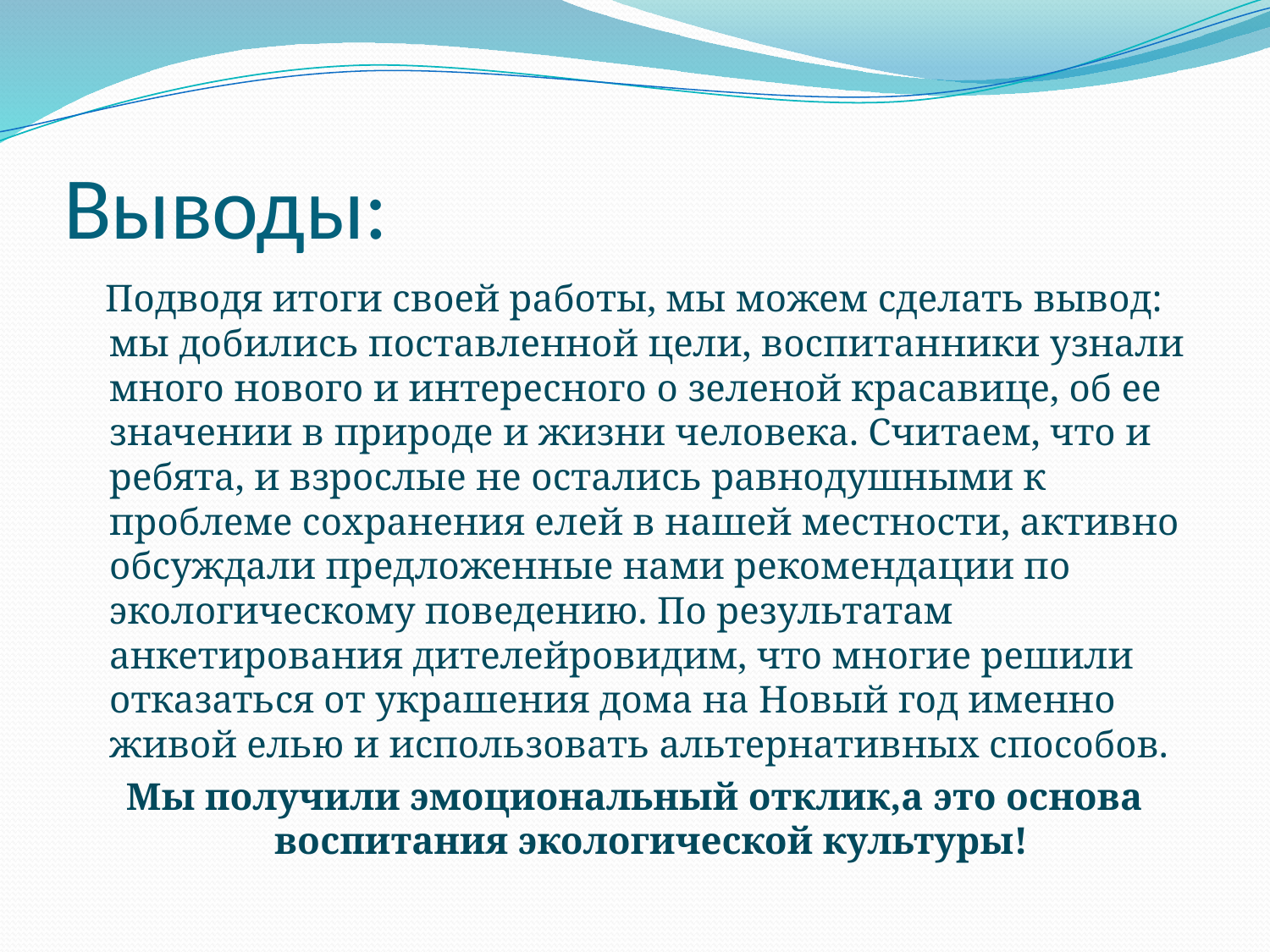

# Выводы:
   Подводя итоги своей работы, мы можем сделать вывод: мы добились поставленной цели, воспитанники узнали много нового и интересного о зеленой красавице, об ее значении в природе и жизни человека. Считаем, что и ребята, и взрослые не остались равнодушными к проблеме сохранения елей в нашей местности, активно обсуждали предложенные нами рекомендации по экологическому поведению. По результатам анкетирования дителейровидим, что многие решили отказаться от украшения дома на Новый год именно живой елью и использовать альтернативных способов.
Мы получили эмоциональный отклик,а это основа воспитания экологической культуры!